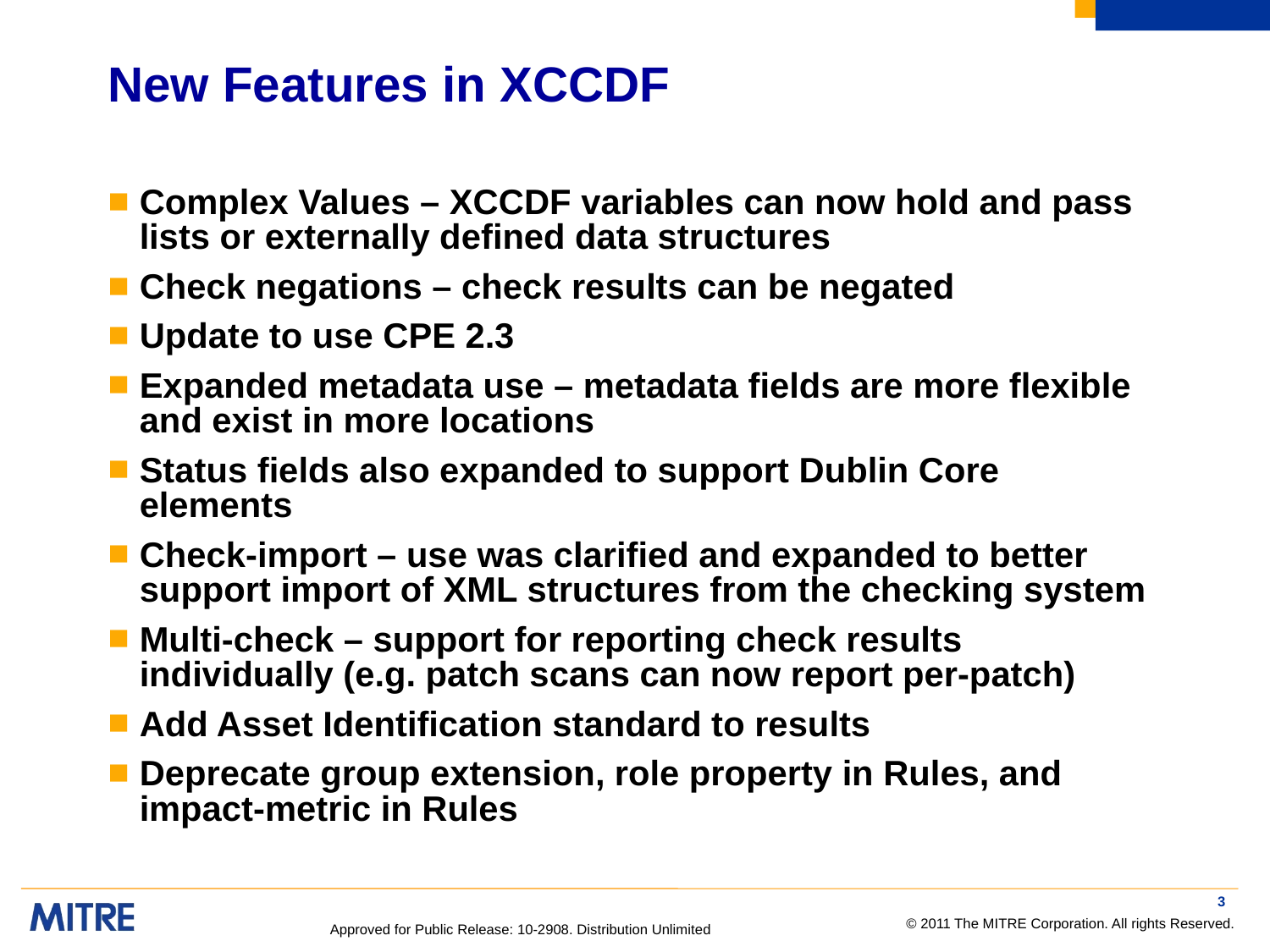

# New Features in XCCDF
Complex Values – XCCDF variables can now hold and pass lists or externally defined data structures
Check negations – check results can be negated
Update to use CPE 2.3
Expanded metadata use – metadata fields are more flexible and exist in more locations
Status fields also expanded to support Dublin Core elements
Check-import – use was clarified and expanded to better support import of XML structures from the checking system
Multi-check – support for reporting check results individually (e.g. patch scans can now report per-patch)
Add Asset Identification standard to results
Deprecate group extension, role property in Rules, and impact-metric in Rules
3